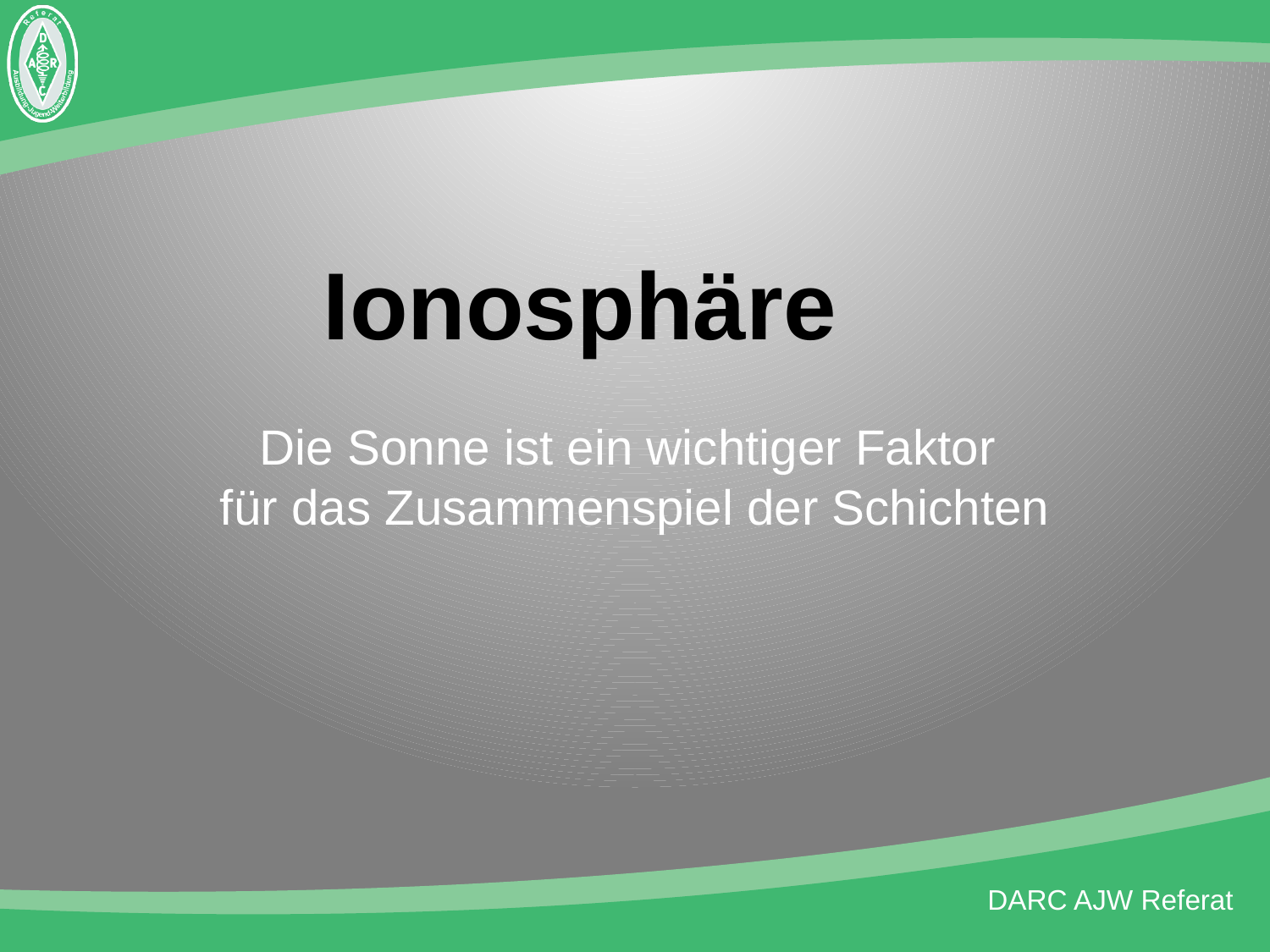

# Ionosphäre

Die Sonne ist ein wichtiger Faktor
für das Zusammenspiel der Schichten